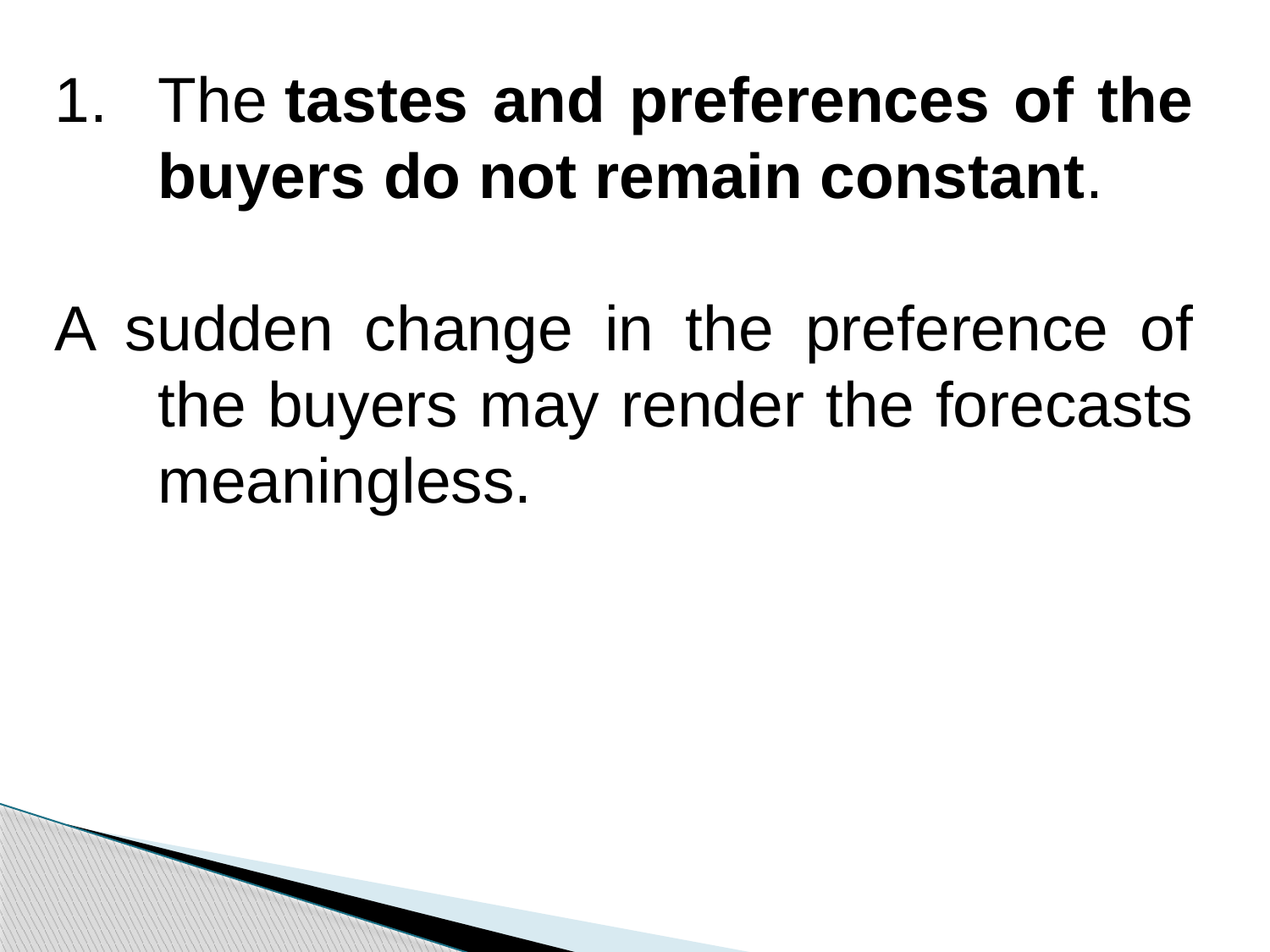

The tastes and preferences of the buyers do not remain constant.

A sudden change in the preference of the buyers may render the forecasts meaningless.